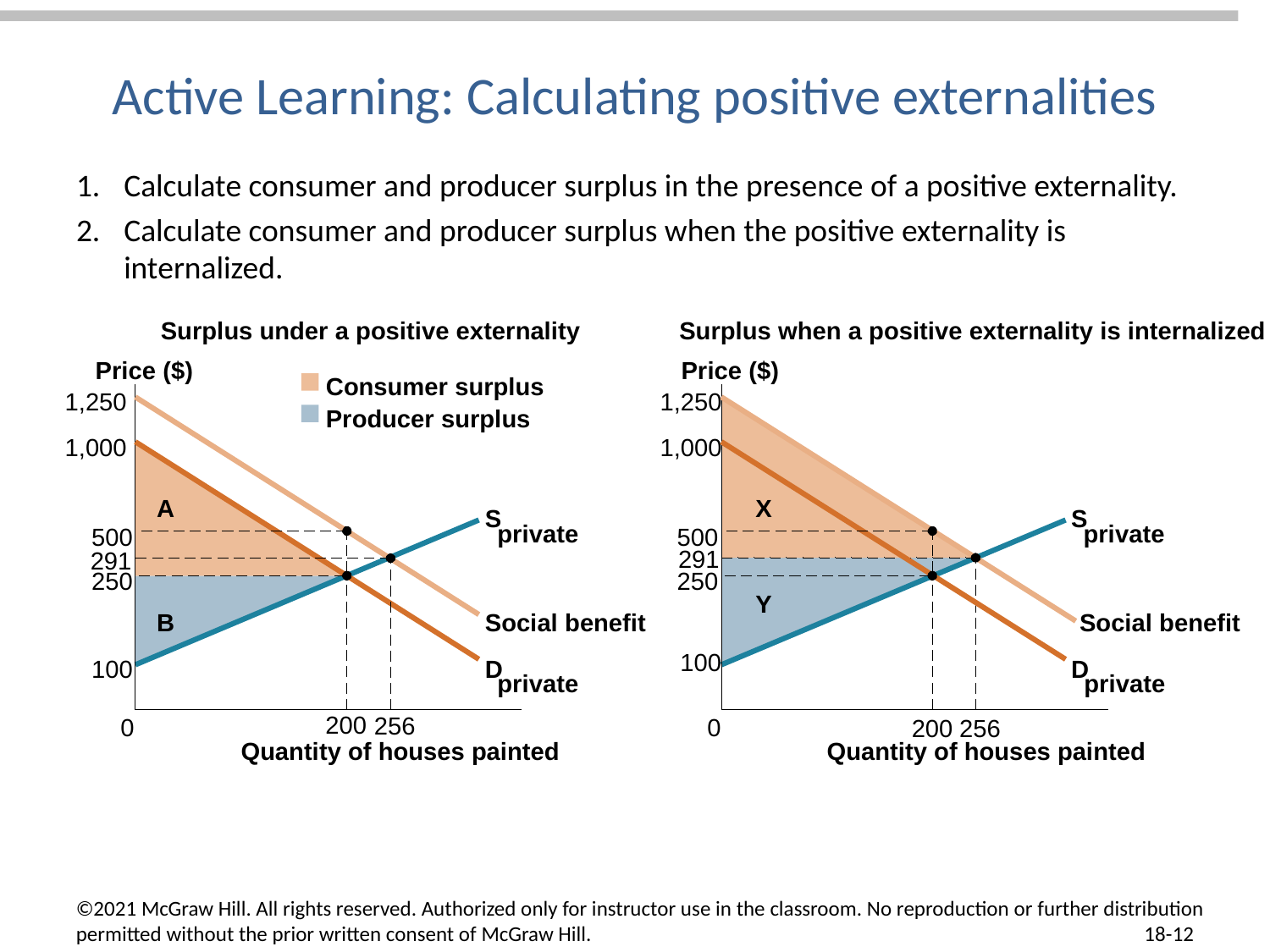

# Active Learning: Calculating positive externalities
Calculate consumer and producer surplus in the presence of a positive externality.
Calculate consumer and producer surplus when the positive externality is internalized.
Surplus under a positive externality
Surplus when a positive externality is internalized
Price ($)
Price ($)
Consumer surplus

A

1,250
1,250

X

Y

Producer surplus

B
1,000
1,000

S
S
private
private

500

250
500

250
291
291

Social benefit
Social benefit

100

D
D
100

private
private

200

256
0
0
200
256
Quantity of houses painted
Quantity of houses painted